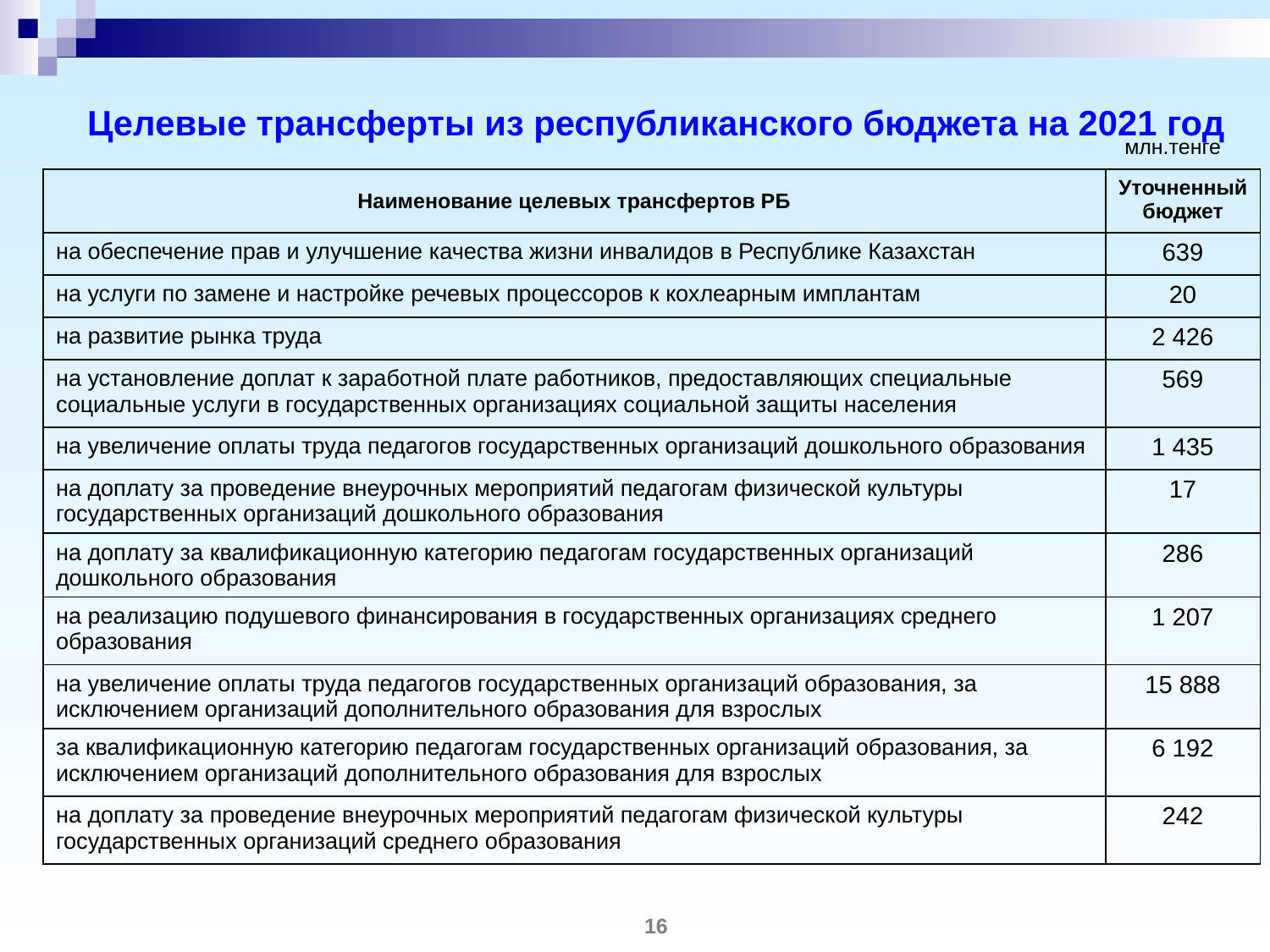

Целевые трансферты из республиканского бюджета на 2021 год
млн.тенге
| Наименование целевых трансфертов РБ | Уточненный бюджет |
| --- | --- |
| на обеспечение прав и улучшение качества жизни инвалидов в Республике Казахстан | 639 |
| на услуги по замене и настройке речевых процессоров к кохлеарным имплантам | 20 |
| на развитие рынка труда | 2 426 |
| на установление доплат к заработной плате работников, предоставляющих специальные социальные услуги в государственных организациях социальной защиты населения | 569 |
| на увеличение оплаты труда педагогов государственных организаций дошкольного образования | 1 435 |
| на доплату за проведение внеурочных мероприятий педагогам физической культуры государственных организаций дошкольного образования | 17 |
| на доплату за квалификационную категорию педагогам государственных организаций дошкольного образования | 286 |
| на реализацию подушевого финансирования в государственных организациях среднего образования | 1 207 |
| на увеличение оплаты труда педагогов государственных организаций образования, за исключением организаций дополнительного образования для взрослых | 15 888 |
| за квалификационную категорию педагогам государственных организаций образования, за исключением организаций дополнительного образования для взрослых | 6 192 |
| на доплату за проведение внеурочных мероприятий педагогам физической культуры государственных организаций среднего образования | 242 |
16